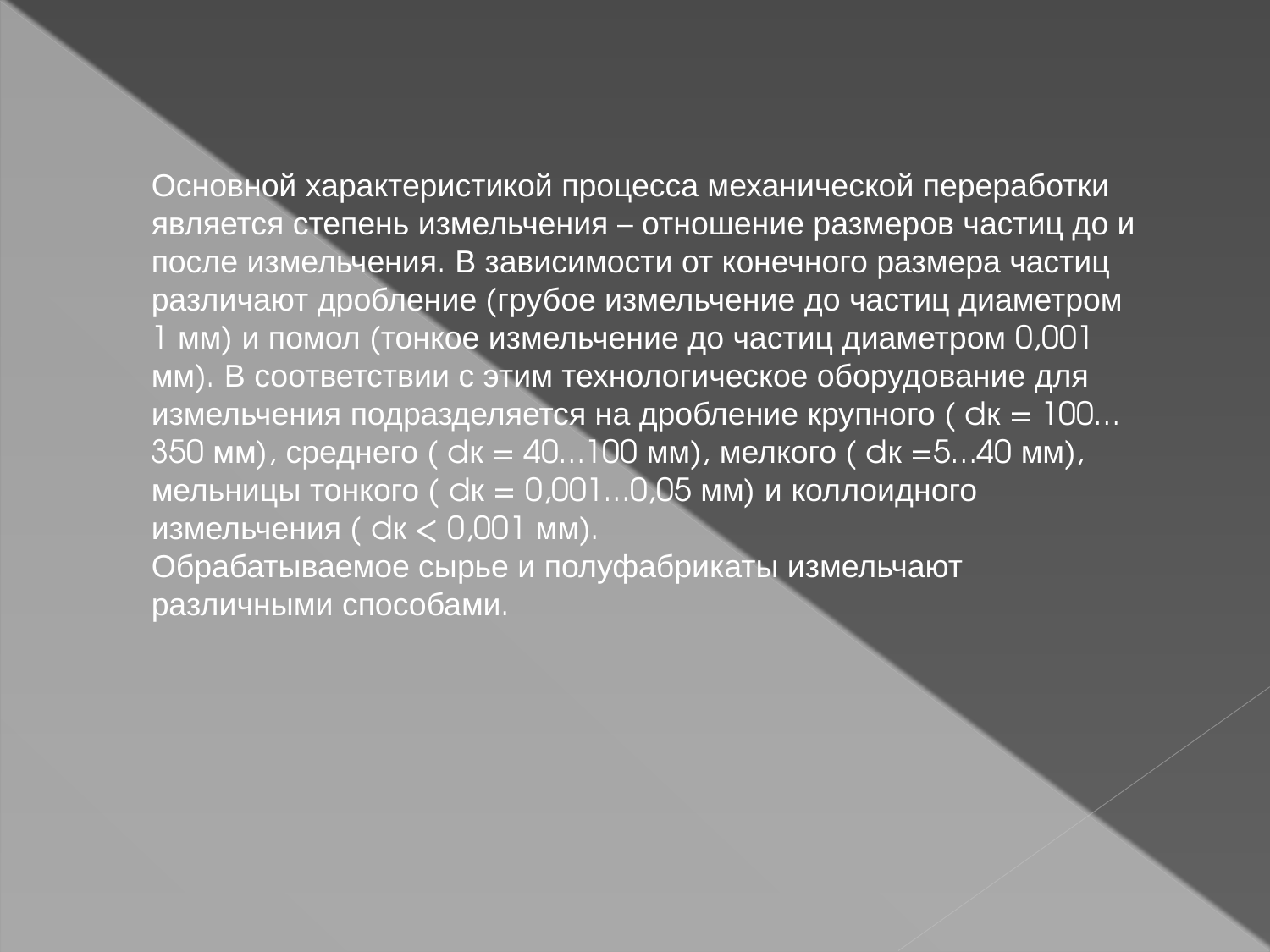

Основной характеристикой процесса механической переработки является степень измельчения – отношение размеров частиц до и после измельчения. В зависимости от конечного размера частиц различают дробление (грубое измельчение до частиц диаметром 1 мм) и помол (тонкое измельчение до частиц диаметром 0,001 мм). В соответствии с этим технологическое оборудование для измельчения подразделяется на дробление крупного ( dк = 100…350 мм), среднего ( dк = 40…100 мм), мелкого ( dк =5…40 мм), мельницы тонкого ( dк = 0,001…0,05 мм) и коллоидного измельчения ( dк < 0,001 мм).
Обрабатываемое сырье и полуфабрикаты измельчают различными способами.